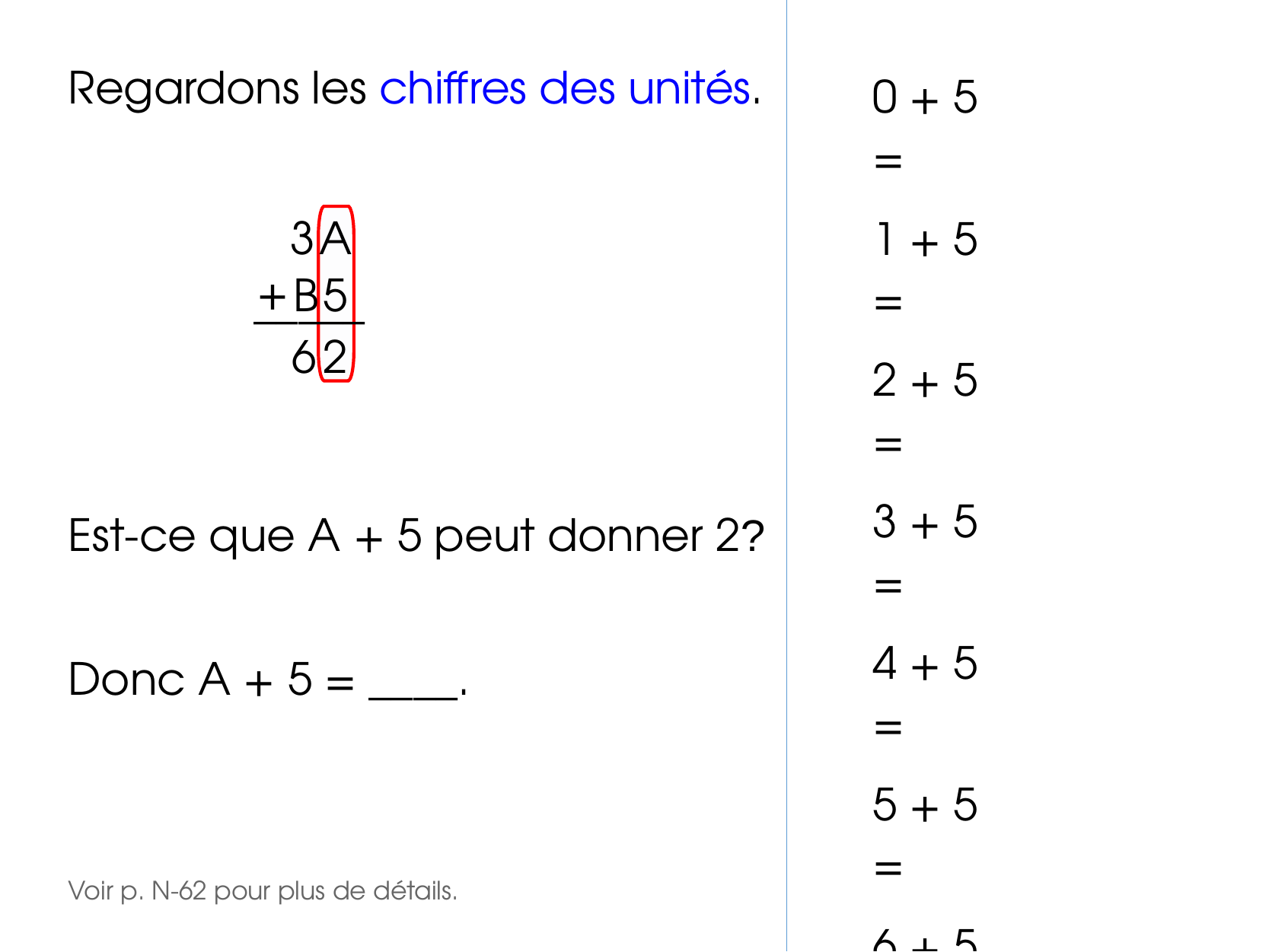

Regardons les chiffres des unités.
0 + 5 =
1 + 5 =
2 + 5 =
3 + 5 =
4 + 5 =
5 + 5 =
6 + 5 =
7 + 5 =
8 + 5 =
9 + 5 =
3 A​
+
B 5
_____
6 2

Est-ce que A + 5 peut donner 2?
Donc A + 5 = ____.
Voir p. N-62 pour plus de détails.